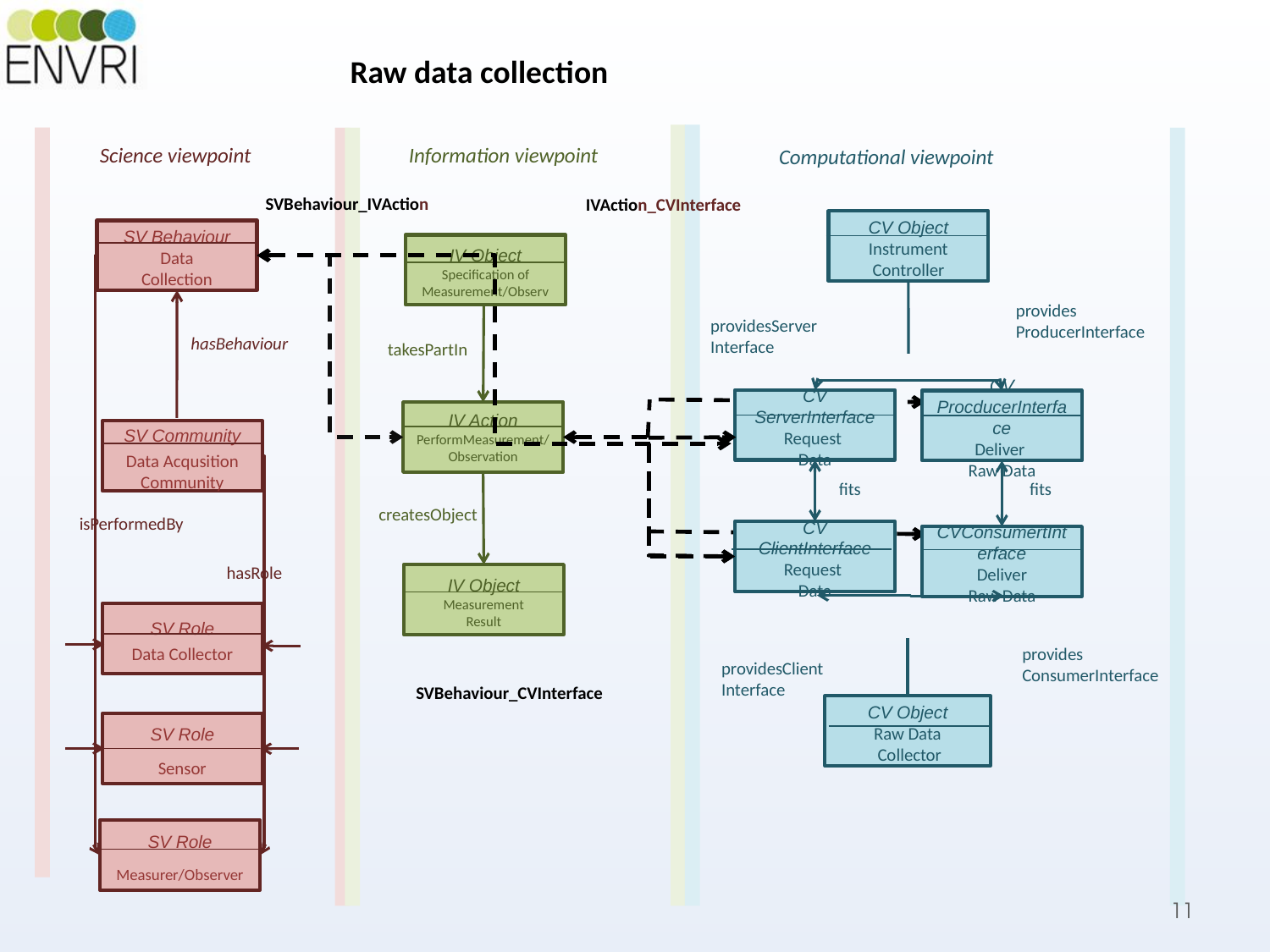

Raw data collection

Information viewpoint
Science viewpoint
Computational viewpoint
SVBehaviour_IVAction
IVAction_CVInterface

CV Object
Instrument Controller

SV Behaviour
Data
Collection

IV Object
Specification of Measurement/Observ

provides
ProducerInterface
providesServer
Interface
hasBehaviour
takesPartIn

CV ServerInterface
Request
Data

CV ProcducerInterface
Deliver
Raw Data

IV Action
PerformMeasurement/Observation

SV Community

Data Acqusition Community

fits
fits
createsObject
isPerformedBy

CV ClientInterface
Request
Data

CVConsumertInterface
Deliver
Raw Data

hasRole

IV Object
Measurement
Result

SV Role

Data Collector

provides
ConsumerInterface
providesClient
Interface
SVBehaviour_CVInterface

CV Object
Raw Data
 Collector

SV Role

Sensor

SV Role

Measurer/Observer

11